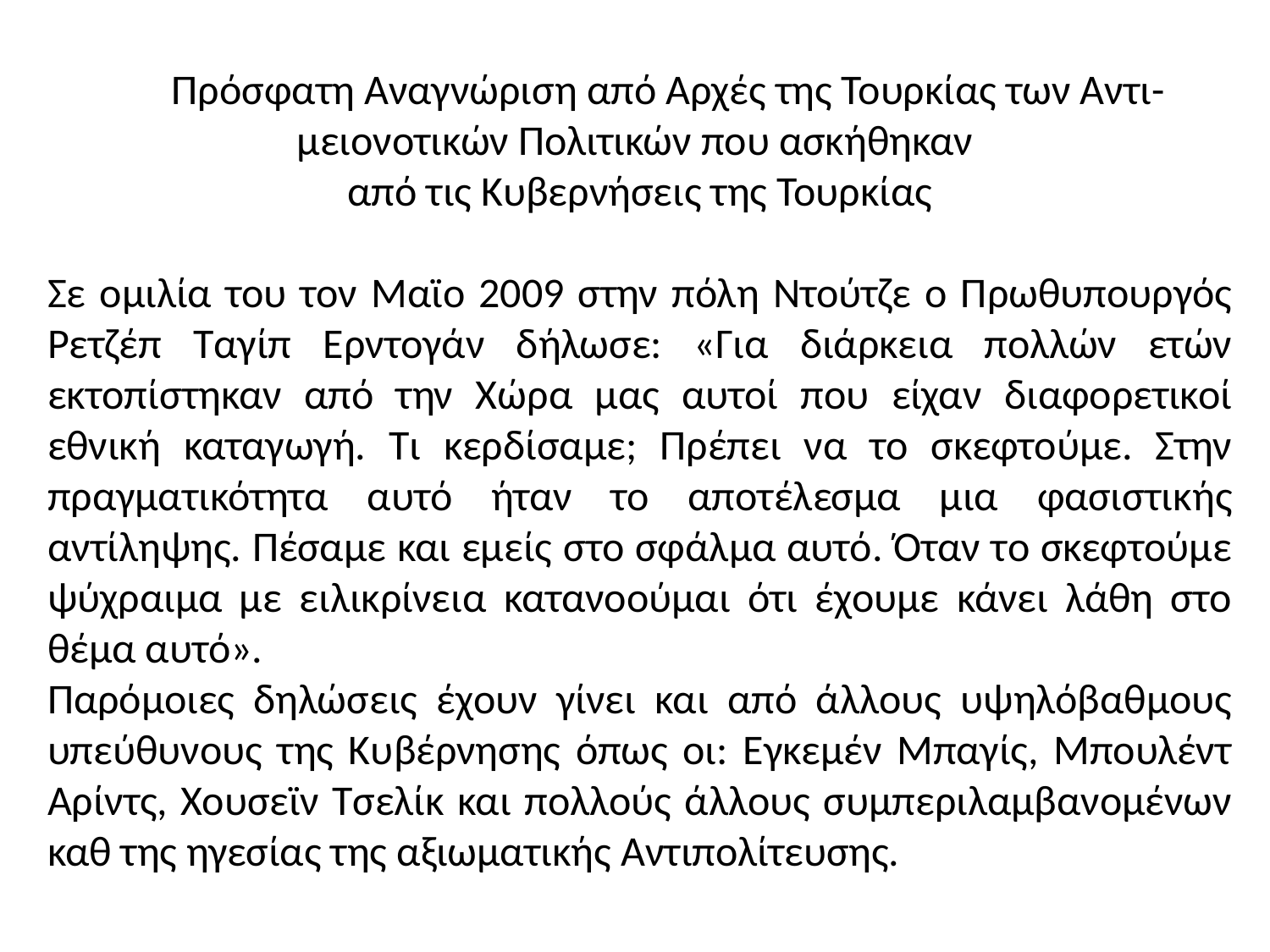

Πρόσφατη Αναγνώριση από Αρχές της Τουρκίας των Αντι-μειονοτικών Πολιτικών που ασκήθηκαν
από τις Κυβερνήσεις της Τουρκίας

Σε ομιλία του τον Μαϊο 2009 στην πόλη Ντούτζε ο Πρωθυπουργός Ρετζέπ Ταγίπ Ερντογάν δήλωσε: «Για διάρκεια πολλών ετών εκτοπίστηκαν από την Χώρα μας αυτοί που είχαν διαφορετικοί εθνική καταγωγή. Τι κερδίσαμε; Πρέπει να το σκεφτούμε. Στην πραγματικότητα αυτό ήταν το αποτέλεσμα μια φασιστικής αντίληψης. Πέσαμε και εμείς στο σφάλμα αυτό. Όταν το σκεφτούμε ψύχραιμα με ειλικρίνεια κατανοούμαι ότι έχουμε κάνει λάθη στο θέμα αυτό».
Παρόμοιες δηλώσεις έχουν γίνει και από άλλους υψηλόβαθμους υπεύθυνους της Κυβέρνησης όπως οι: Εγκεμέν Μπαγίς, Μπουλέντ Αρίντς, Χουσεϊν Τσελίκ και πολλούς άλλους συμπεριλαμβανομένων καθ της ηγεσίας της αξιωματικής Αντιπολίτευσης.